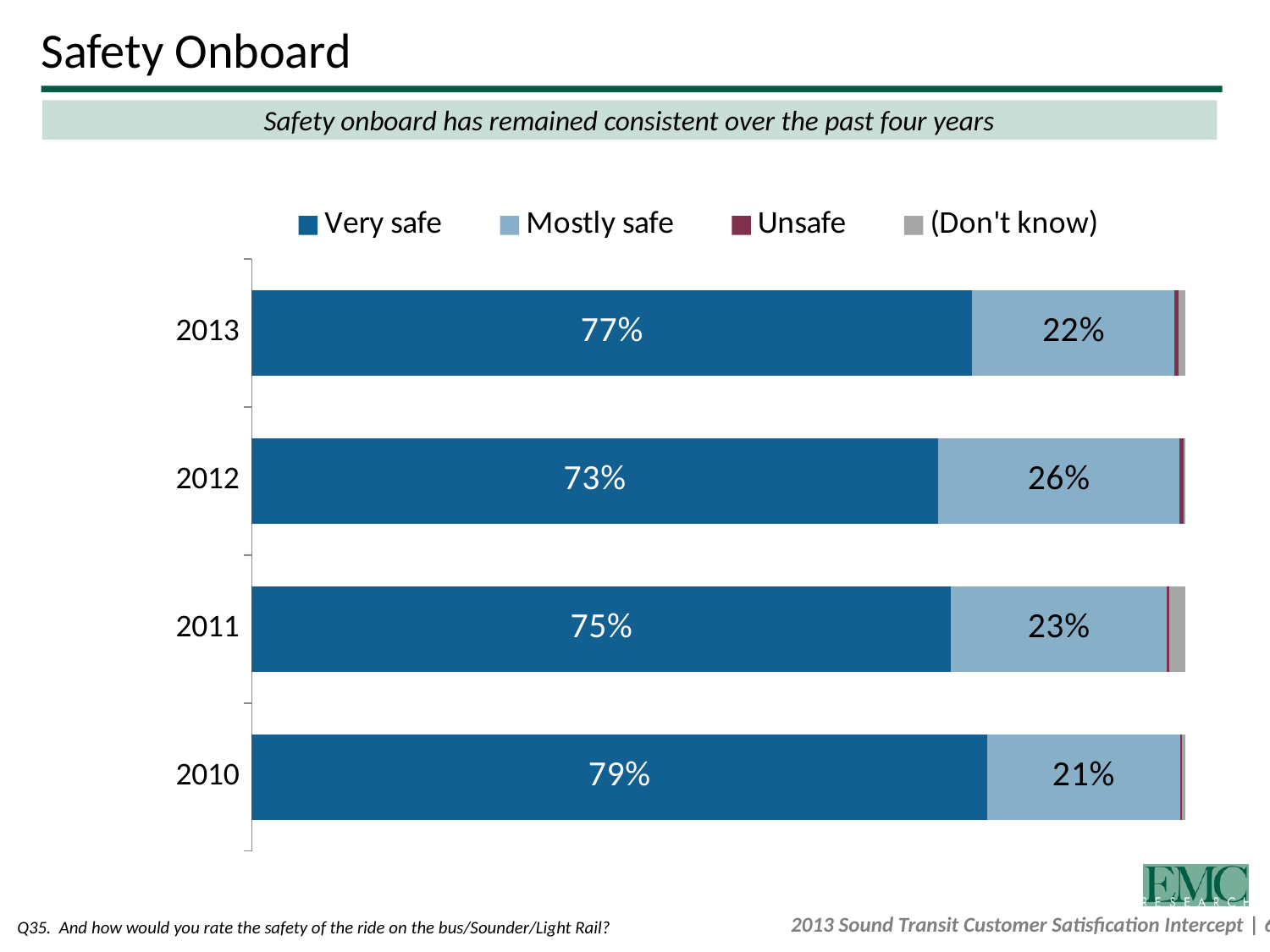

# Safety Onboard
Safety onboard has remained consistent over the past four years

### Chart

| Category | Very safe | Mostly safe | Unsafe | (Don't know) |
|---|---|---|---|---|
| 2013 | 0.7715429495549011 | 0.21715140489183515 | 0.004296603000894236 | 0.0070090425523736165 |
| 2012 | 0.7349492028606752 | 0.25893464222665513 | 0.004267743713548192 | 0.0018484111991165606 |
| 2011 | 0.7489856338281087 | 0.231130859291717 | 0.0027994760174614363 | 0.01708402201303063 |
| 2010 | 0.7876745732582167 | 0.2065514677159843 | 0.002662968489114705 | 0.0031109053056070685 |
Q35.  And how would you rate the safety of the ride on the bus/Sounder/Light Rail?